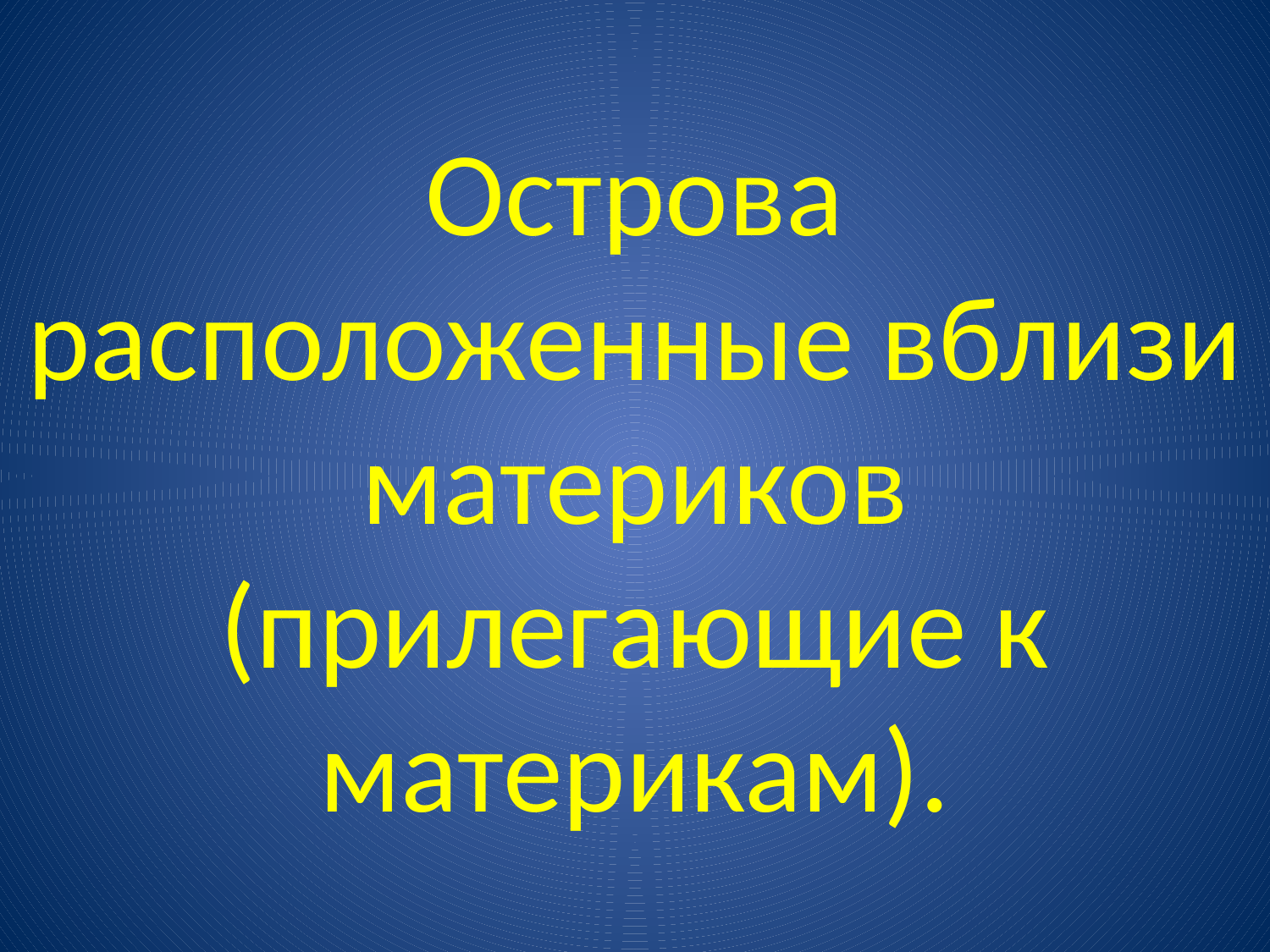

# Острова расположенные вблизи материков (прилегающие к материкам).